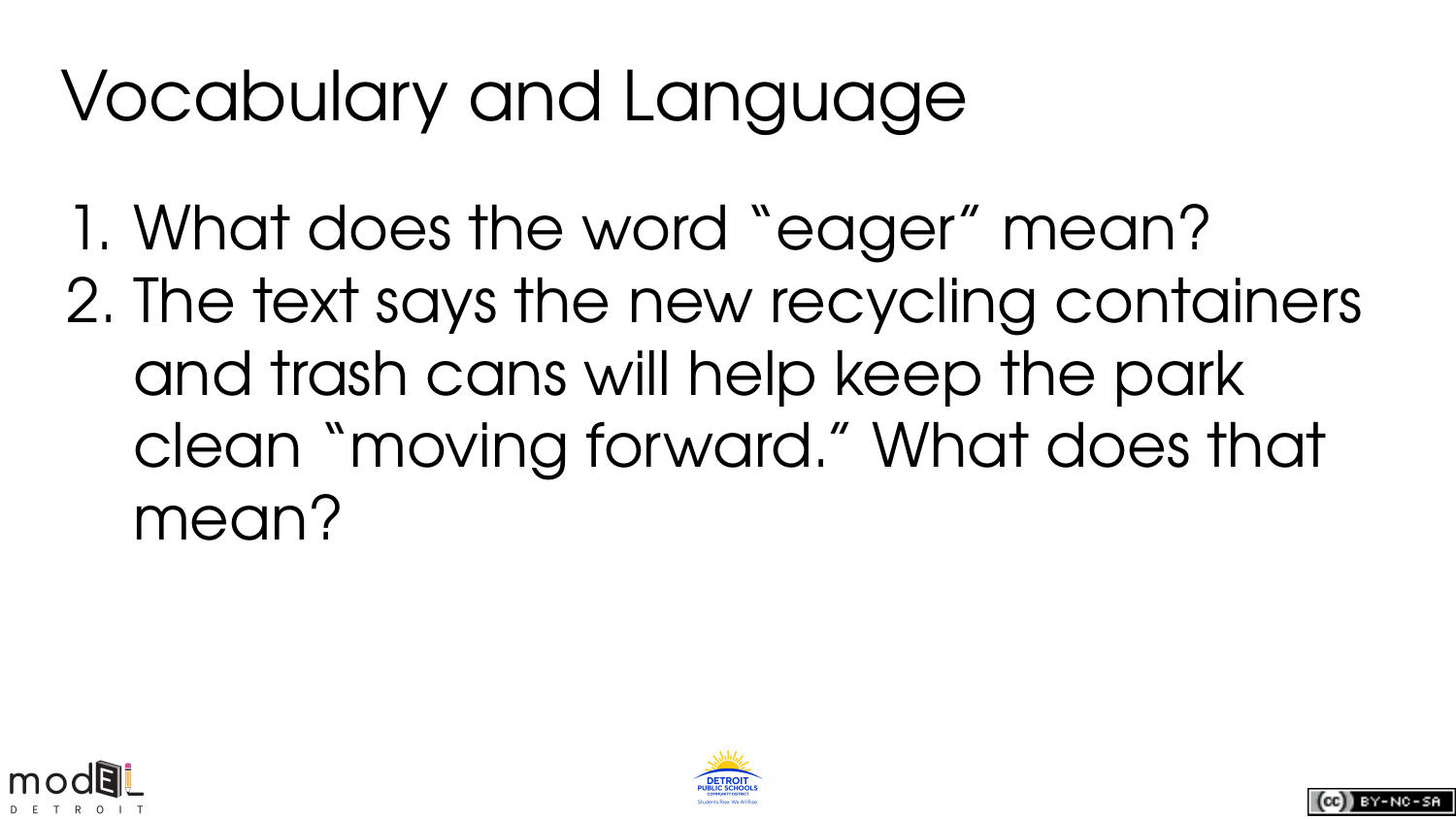

# Vocabulary and Language
What does the word “eager” mean?
The text says the new recycling containers and trash cans will help keep the park clean “moving forward.” What does that mean?